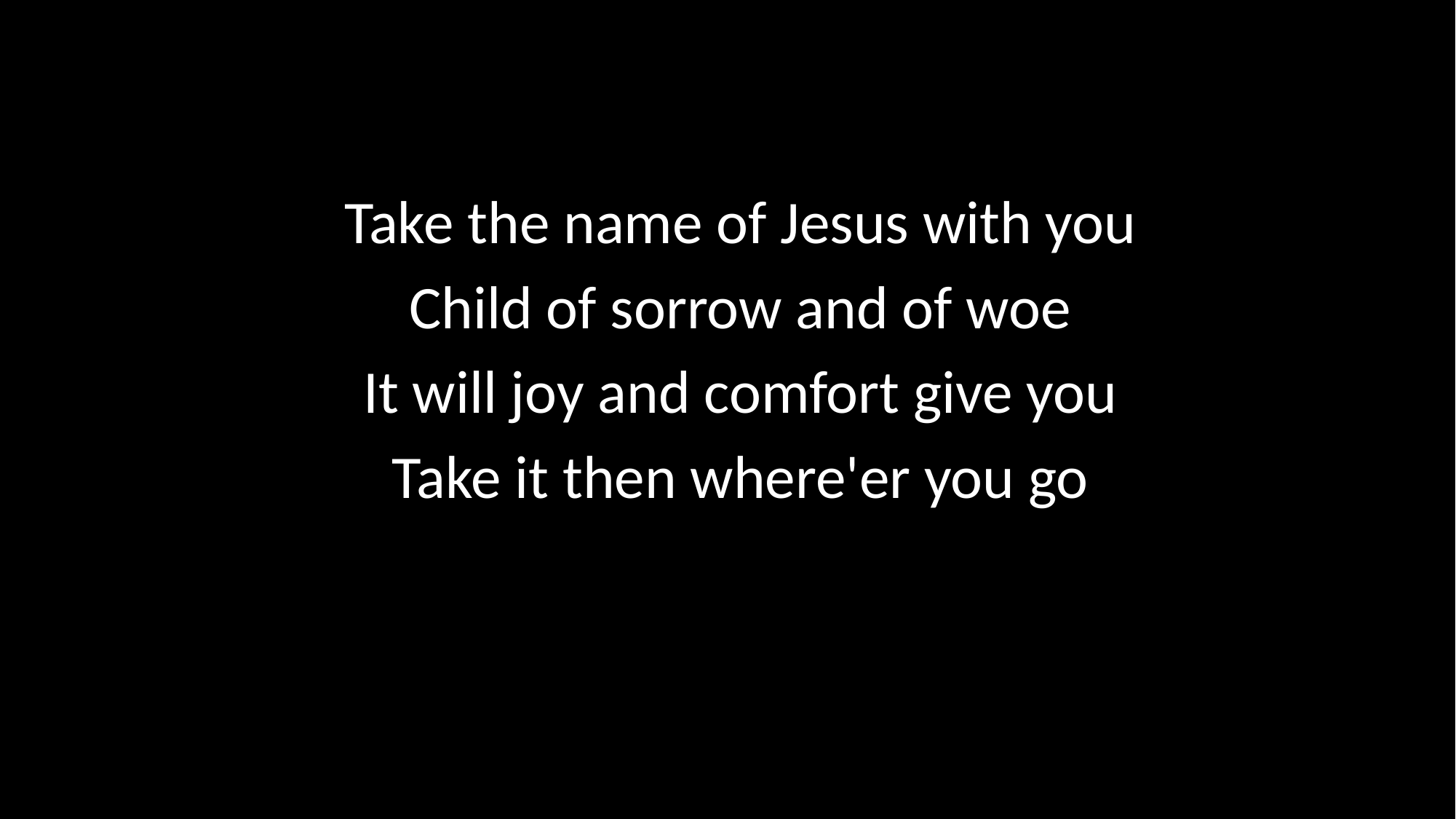

Take the name of Jesus with you
Child of sorrow and of woe
It will joy and comfort give you
Take it then where'er you go